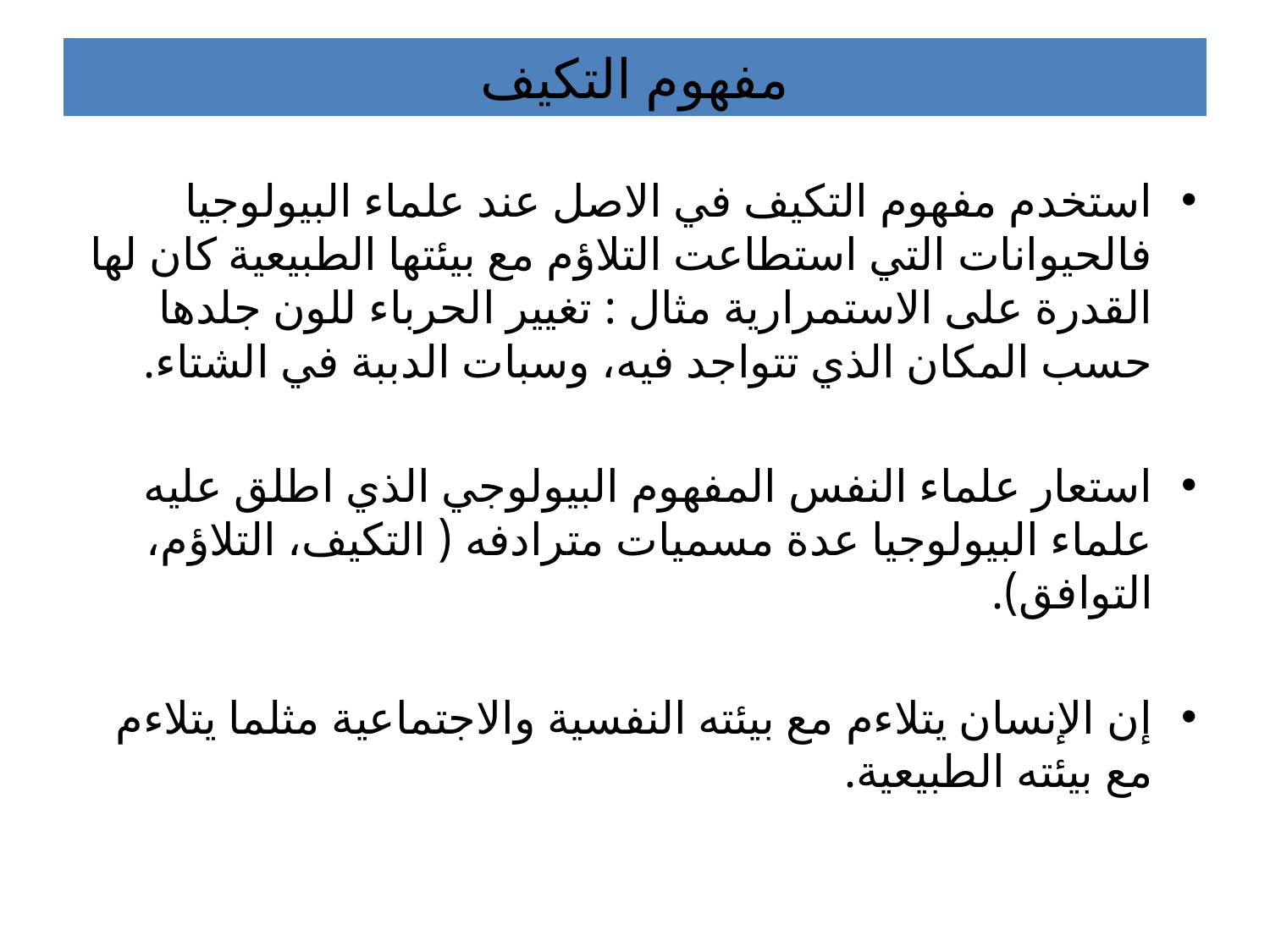

# مفهوم التكيف
استخدم مفهوم التكيف في الاصل عند علماء البيولوجيا فالحيوانات التي استطاعت التلاؤم مع بيئتها الطبيعية كان لها القدرة على الاستمرارية مثال : تغيير الحرباء للون جلدها حسب المكان الذي تتواجد فيه، وسبات الدببة في الشتاء.

استعار علماء النفس المفهوم البيولوجي الذي اطلق عليه علماء البيولوجيا عدة مسميات مترادفه ( التكيف، التلاؤم، التوافق).

إن الإنسان يتلاءم مع بيئته النفسية والاجتماعية مثلما يتلاءم مع بيئته الطبيعية.